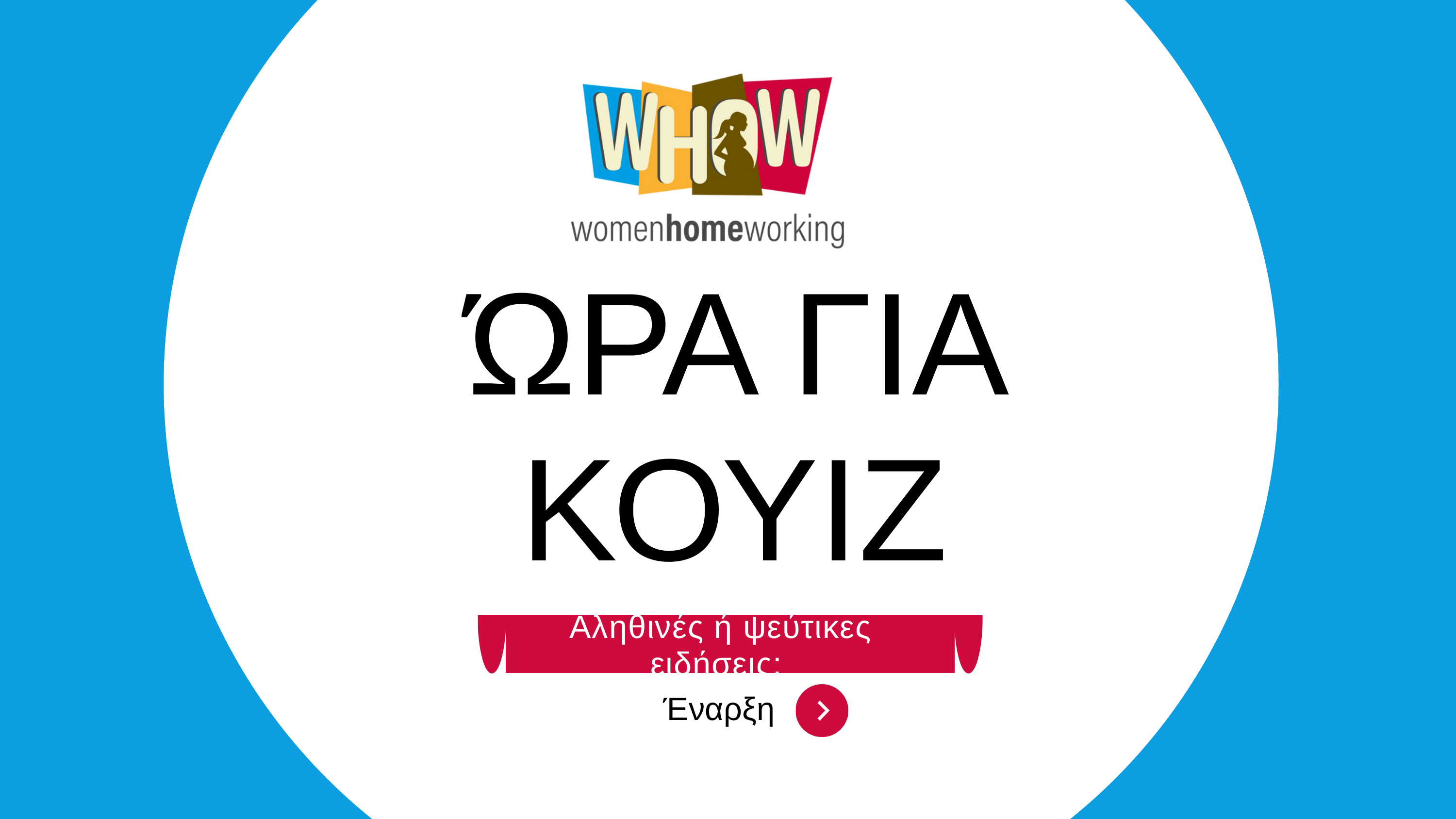

ΏΡΑ ΓΙΑ ΚΟΥΙΖ
Αληθινές ή ψεύτικες ειδήσεις;

Έναρξη